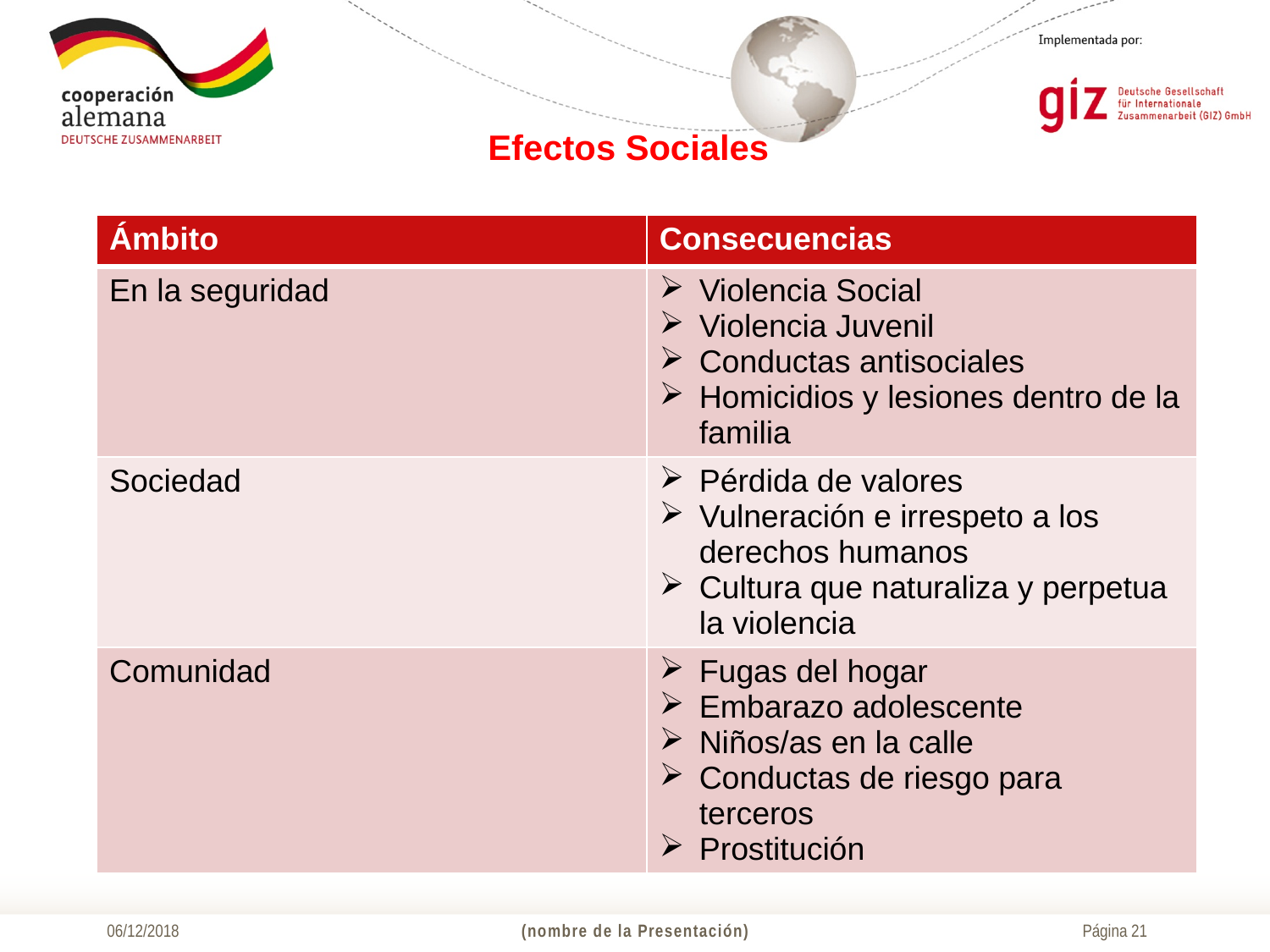

Efectos Sociales
| Ámbito | Consecuencias |
| --- | --- |
| En la seguridad | Violencia Social Violencia Juvenil Conductas antisociales Homicidios y lesiones dentro de la familia |
| Sociedad | Pérdida de valores Vulneración e irrespeto a los derechos humanos Cultura que naturaliza y perpetua la violencia |
| Comunidad | Fugas del hogar Embarazo adolescente Niños/as en la calle Conductas de riesgo para terceros Prostitución |
06/12/2018
(nombre de la Presentación)